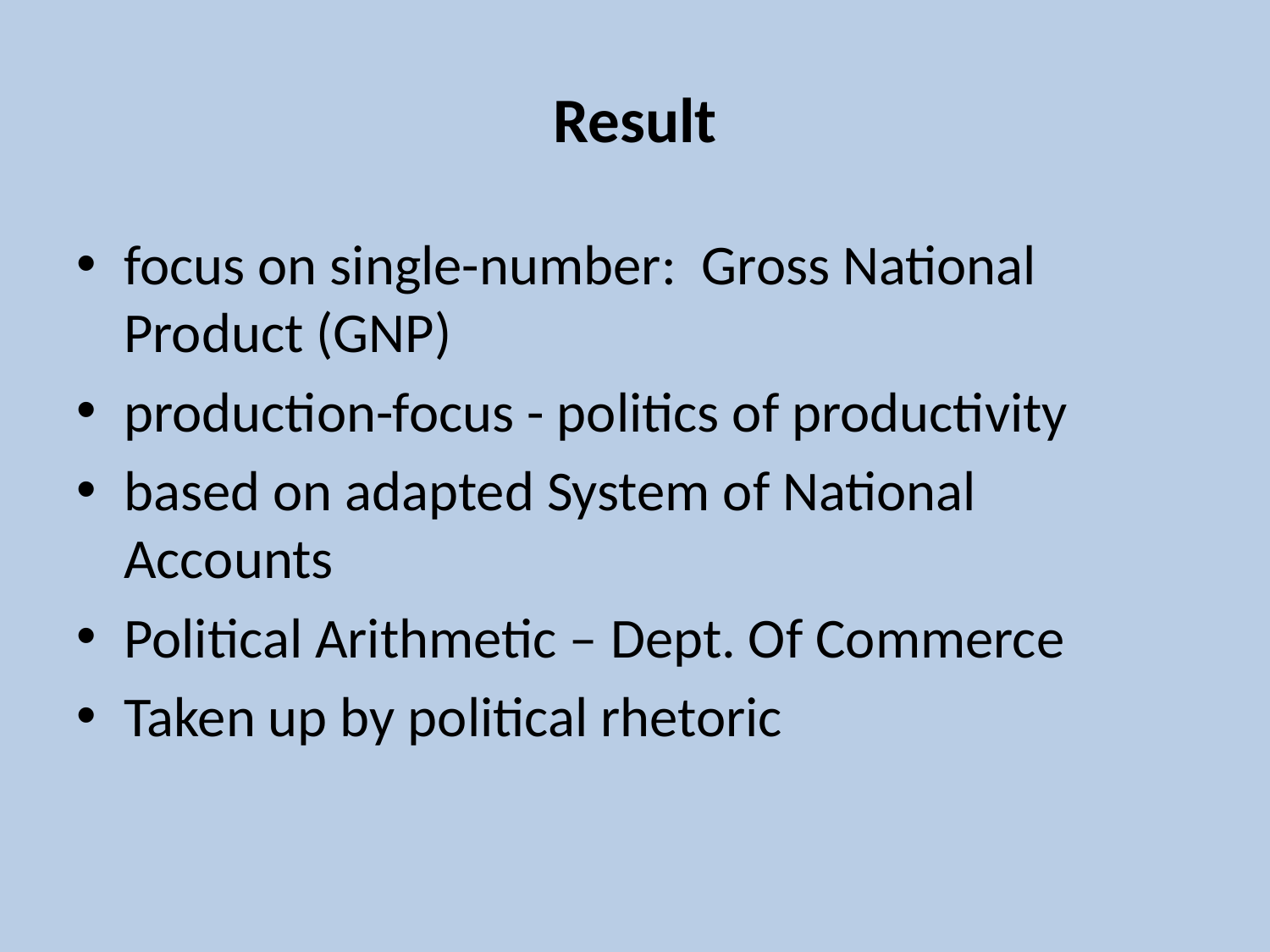

# Result
focus on single-number:  Gross National Product (GNP)
production-focus - politics of productivity
based on adapted System of National Accounts
Political Arithmetic – Dept. Of Commerce
Taken up by political rhetoric